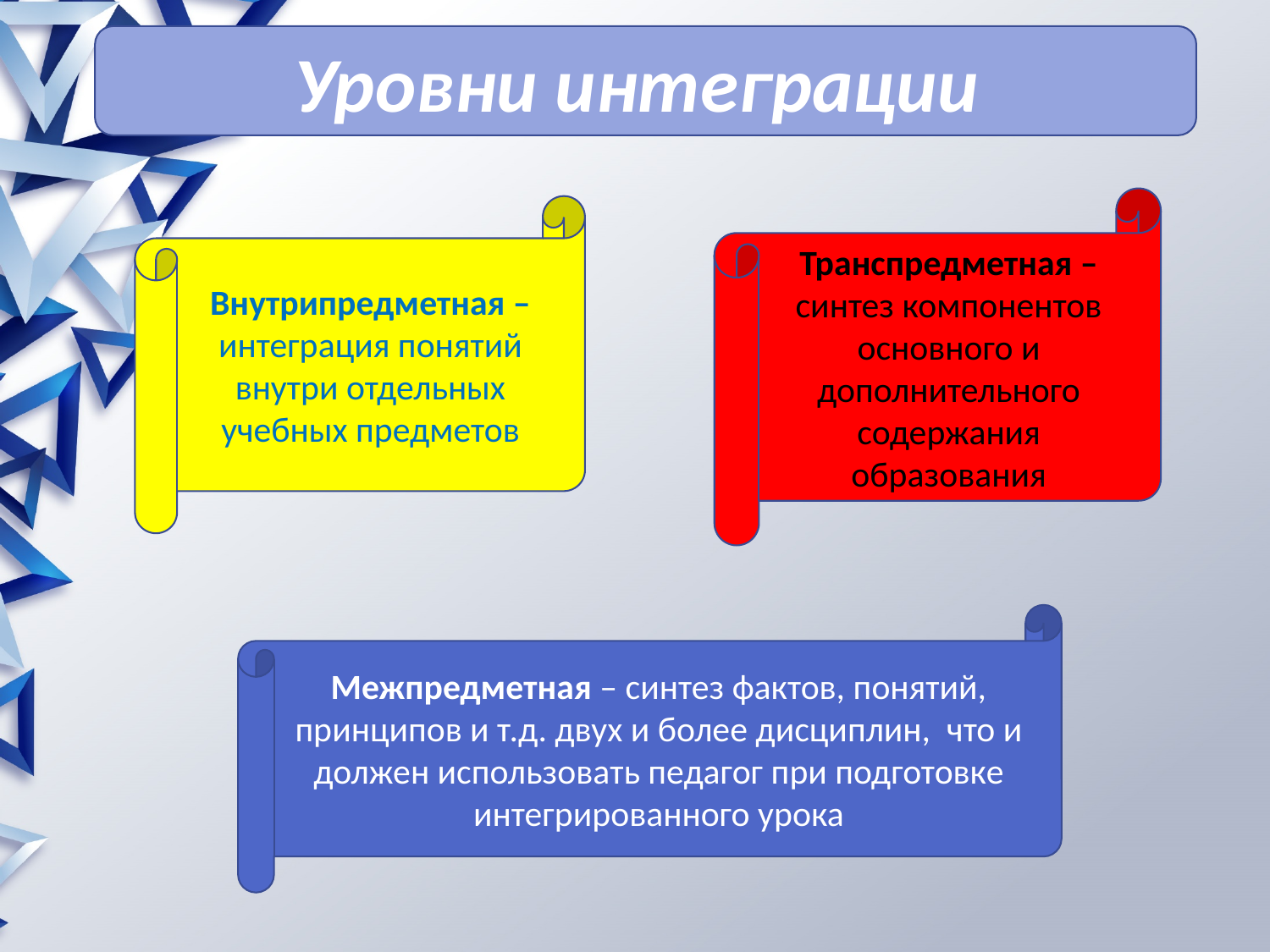

Уровни интеграции

Транспредметная – синтез компонентов основного и дополнительного содержания образования

Внутрипредметная – интеграция понятий внутри отдельных учебных предметов
Межпредметная – синтез фактов, понятий, принципов и т.д. двух и более дисциплин,  что и должен использовать педагог при подготовке интегрированного урока